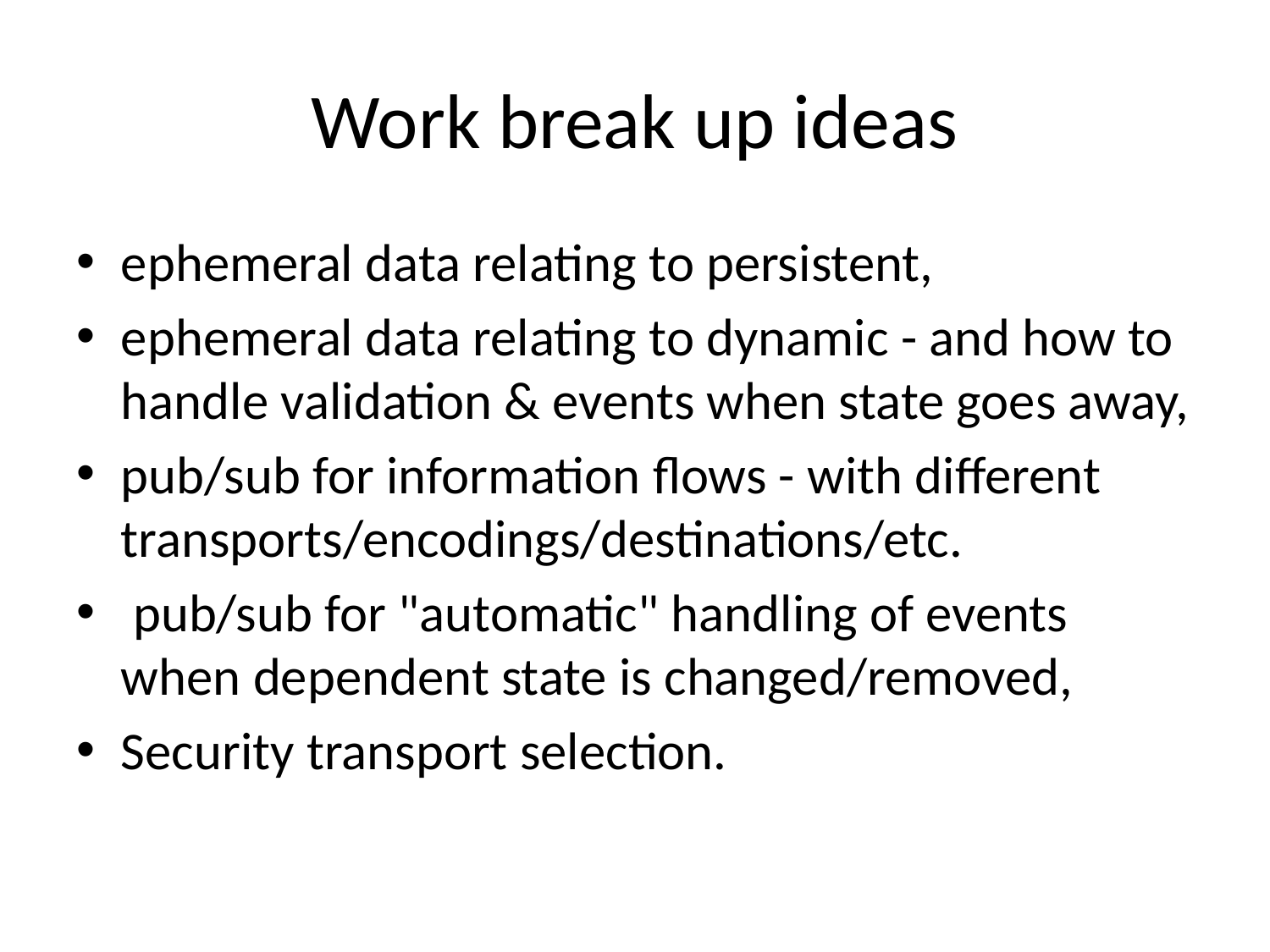

# Work break up ideas
ephemeral data relating to persistent,
ephemeral data relating to dynamic - and how to handle validation & events when state goes away,
pub/sub for information flows - with different transports/encodings/destinations/etc.
 pub/sub for "automatic" handling of events when dependent state is changed/removed,
Security transport selection.